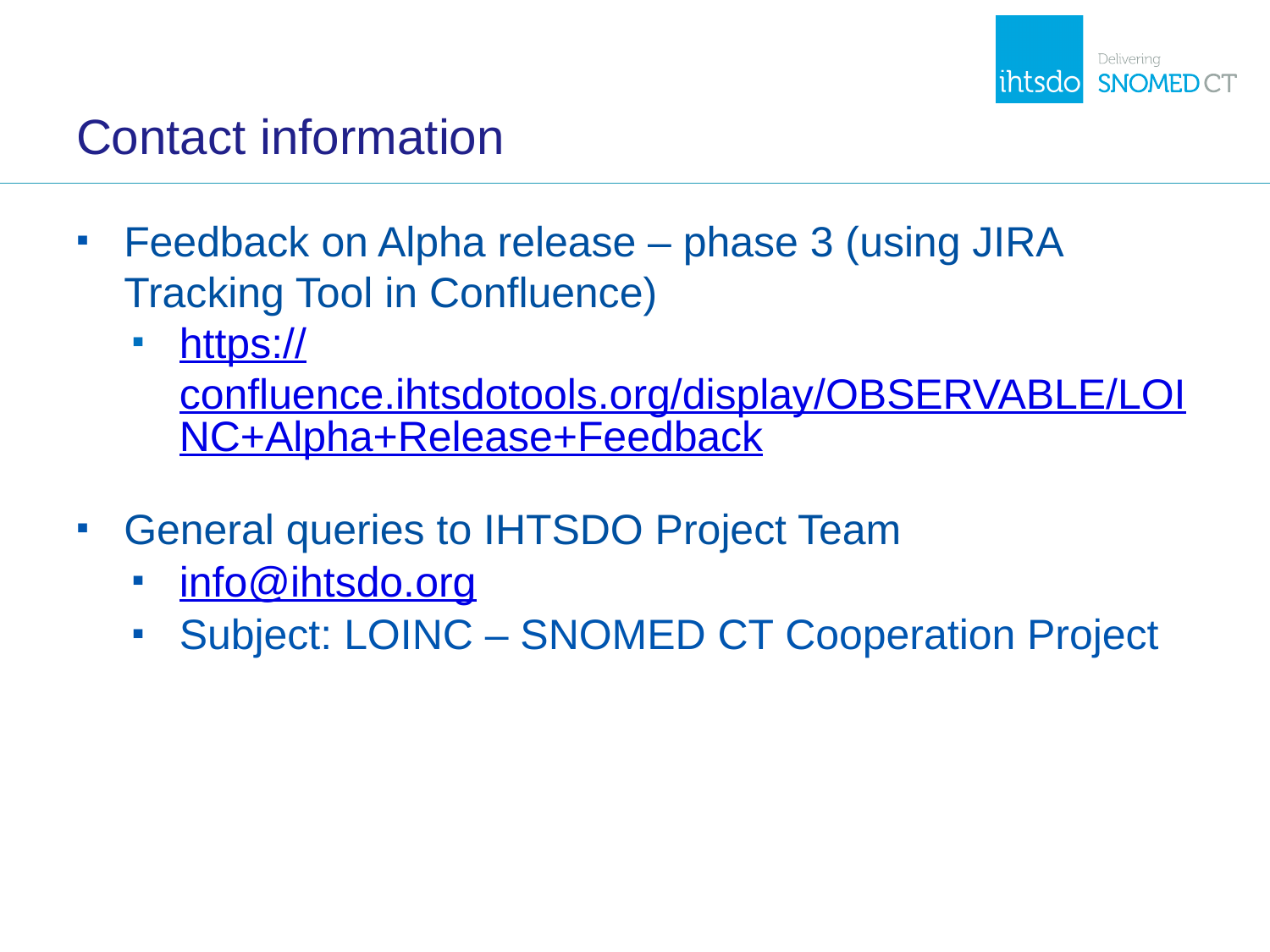

# Contact information
Feedback on Alpha release – phase 3 (using JIRA Tracking Tool in Confluence)
https://confluence.ihtsdotools.org/display/OBSERVABLE/LOINC+Alpha+Release+Feedback

General queries to IHTSDO Project Team
info@ihtsdo.org
Subject: LOINC – SNOMED CT Cooperation Project